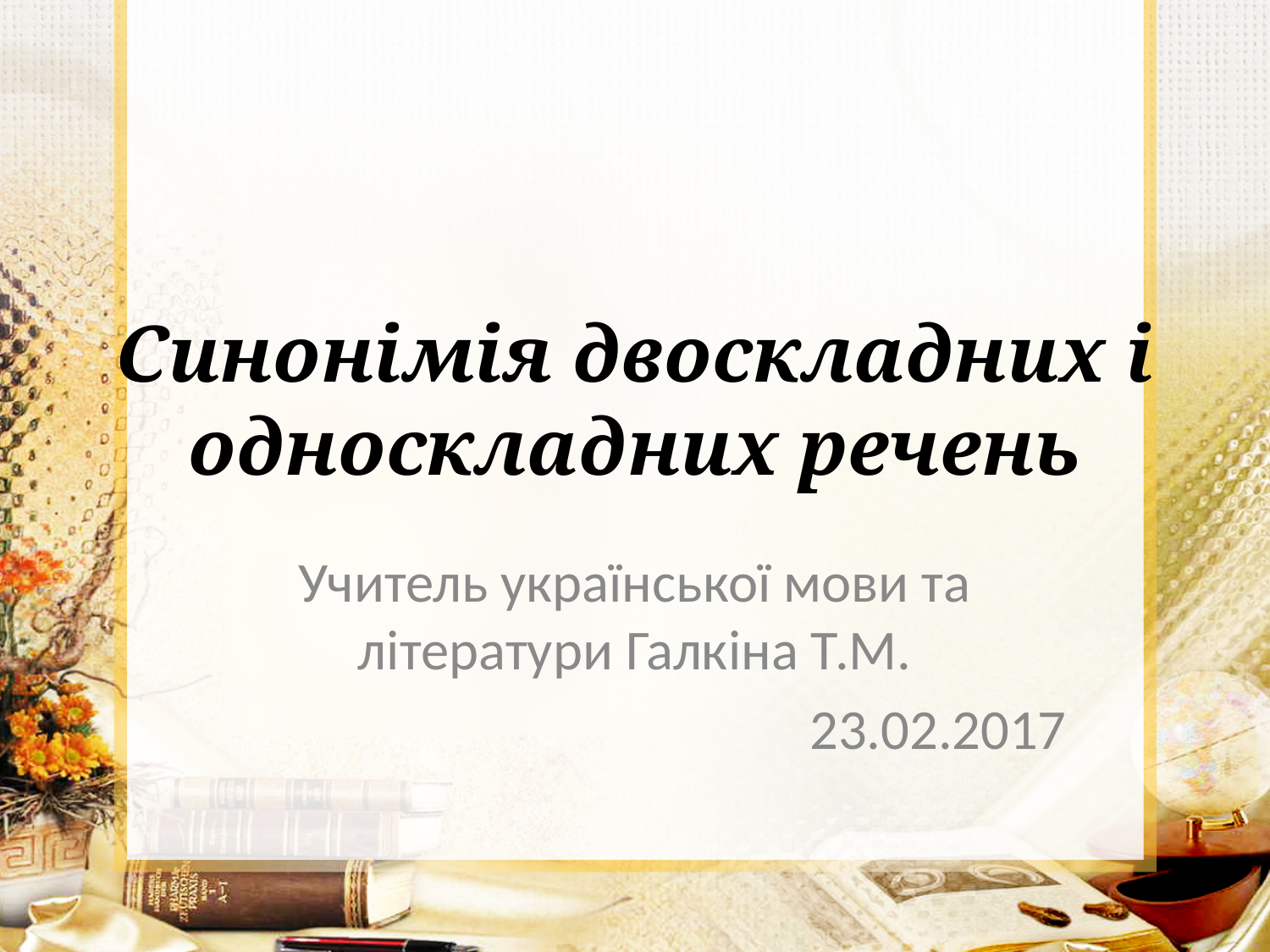

# Синонімія двоскладних і односкладних речень
Учитель української мови та літератури Галкіна Т.М.
23.02.2017